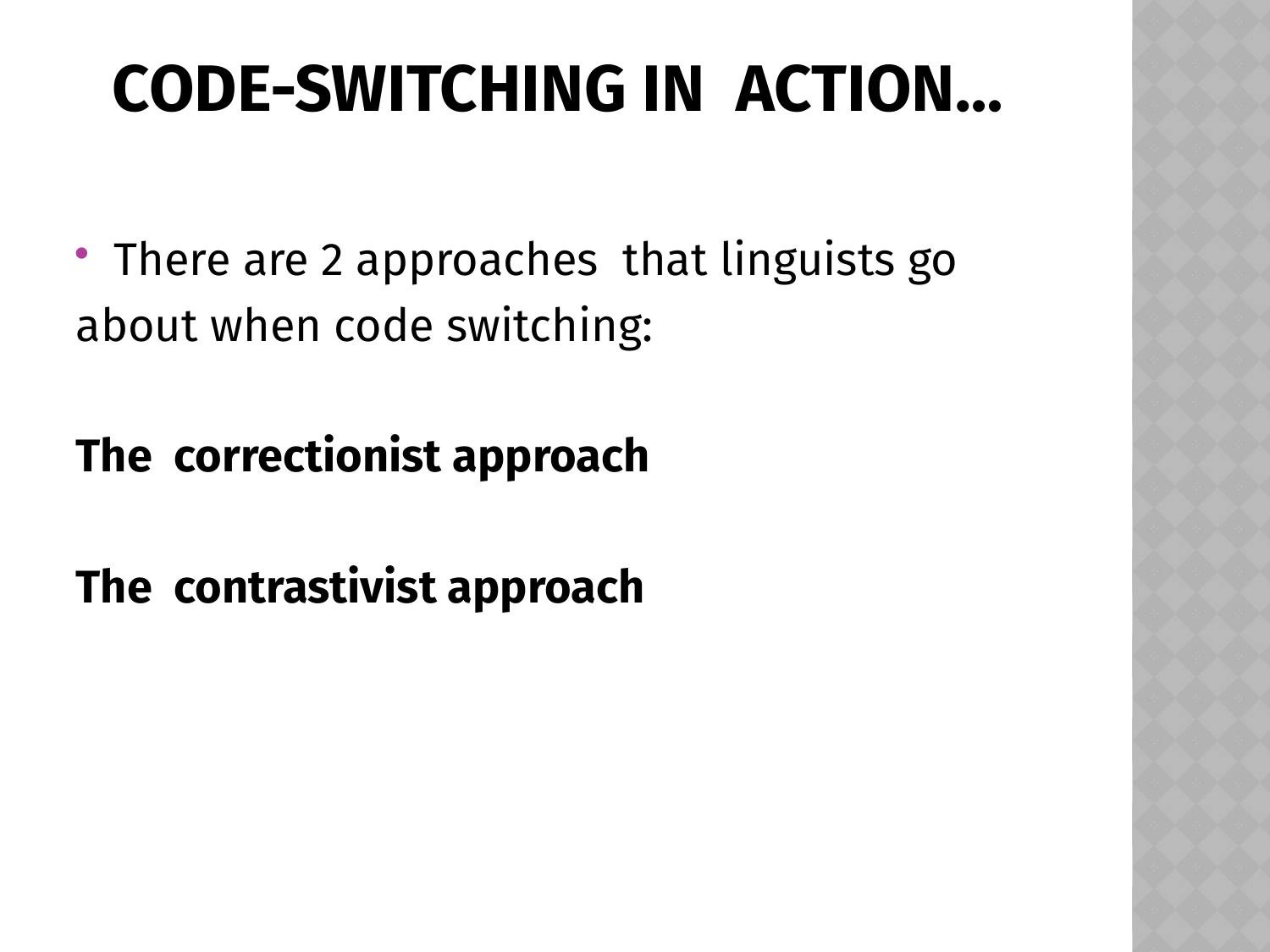

# Code-Switching in  action…
There are 2 approaches  that linguists go
about when code switching:

The  correctionist approach

The  contrastivist approach